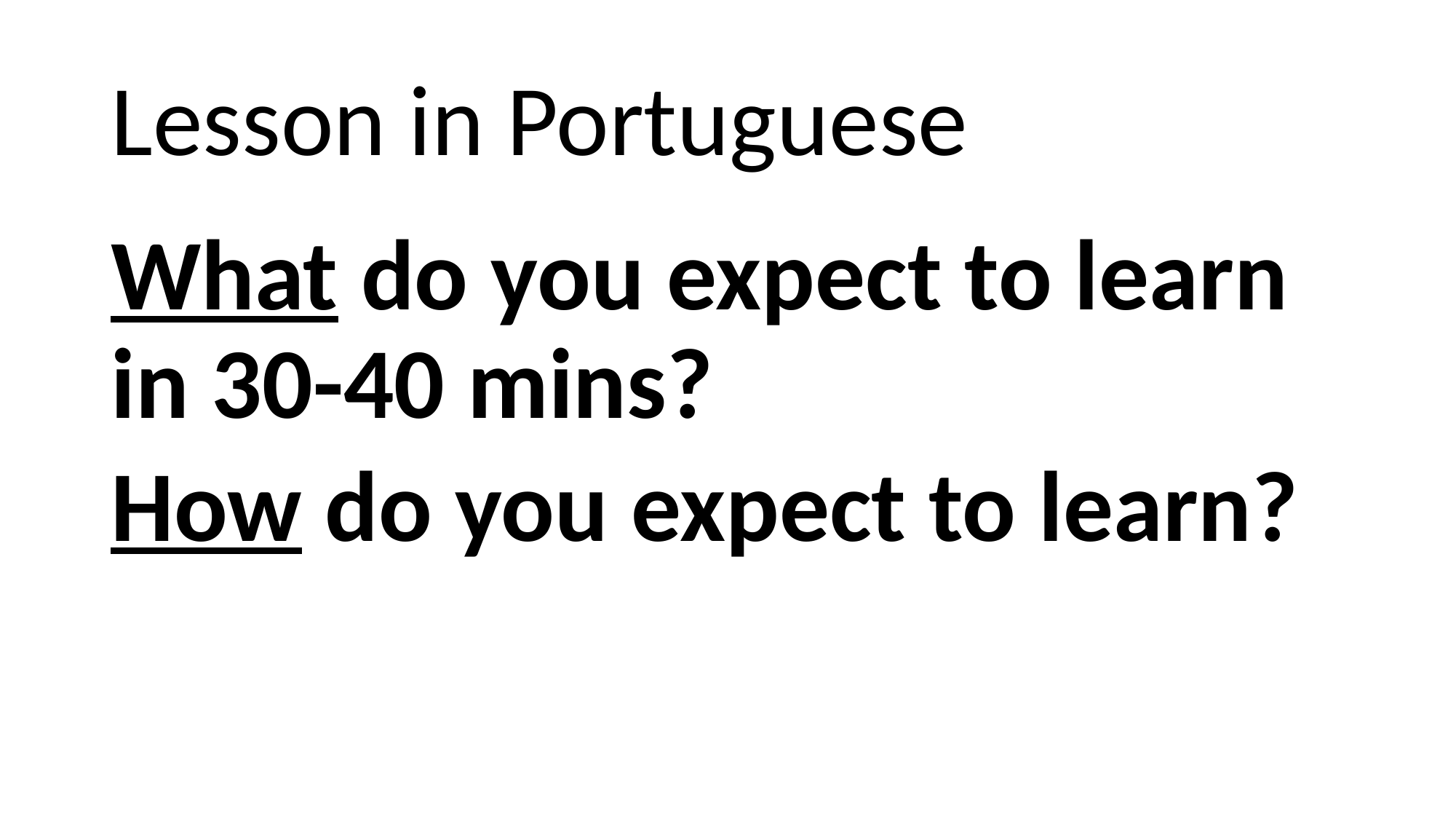

# Lesson in Portuguese
What do you expect to learn in 30-40 mins?
How do you expect to learn?